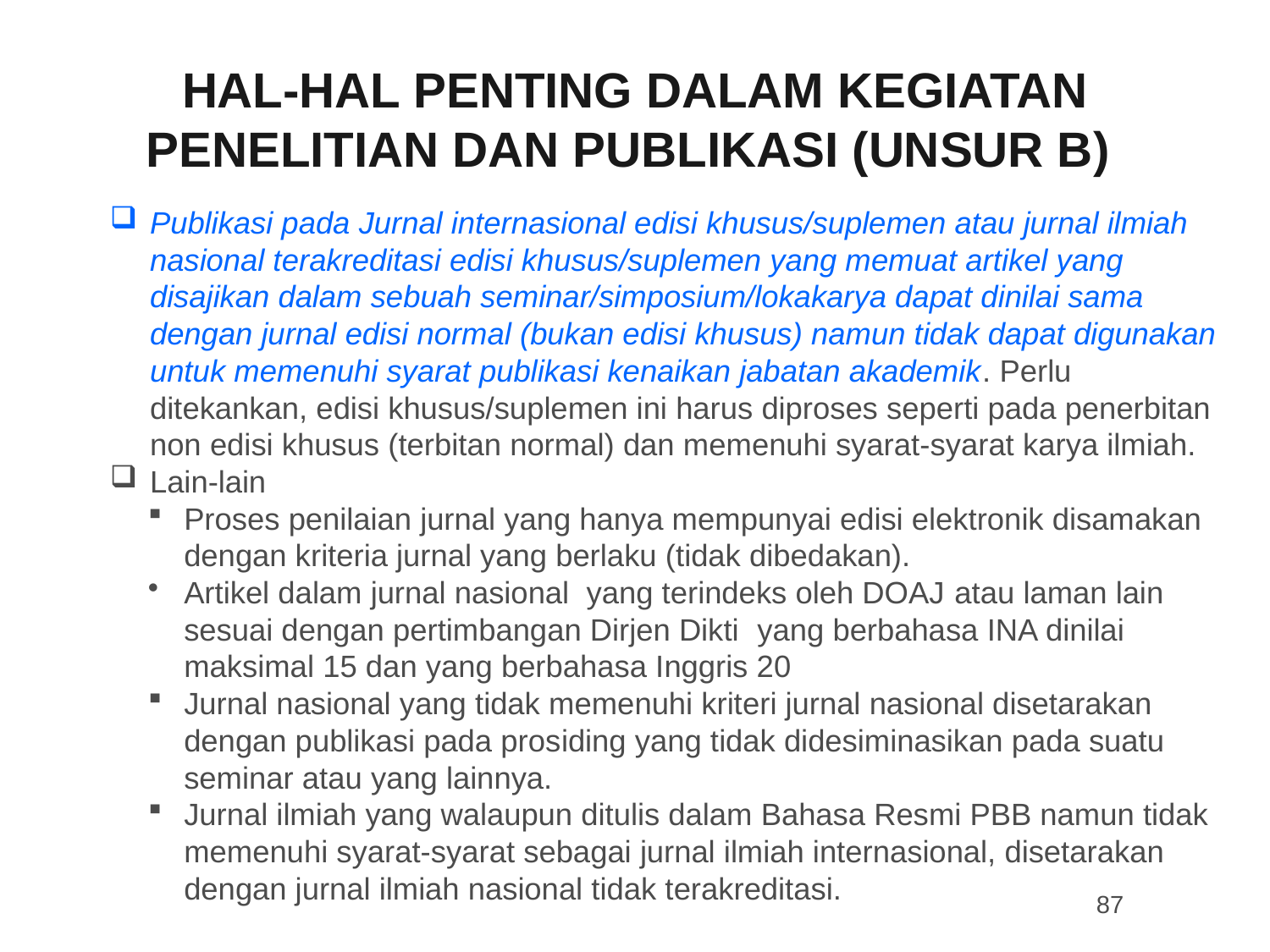

# HAL-HAL PENTING DALAM KEGIATAN PENELITIAN DAN PUBLIKASI (UNSUR B)
Publikasi pada Jurnal internasional edisi khusus/suplemen atau jurnal ilmiah nasional terakreditasi edisi khusus/suplemen yang memuat artikel yang disajikan dalam sebuah seminar/simposium/lokakarya dapat dinilai sama dengan jurnal edisi normal (bukan edisi khusus) namun tidak dapat digunakan untuk memenuhi syarat publikasi kenaikan jabatan akademik. Perlu ditekankan, edisi khusus/suplemen ini harus diproses seperti pada penerbitan non edisi khusus (terbitan normal) dan memenuhi syarat-syarat karya ilmiah.
Lain-lain
Proses penilaian jurnal yang hanya mempunyai edisi elektronik disamakan dengan kriteria jurnal yang berlaku (tidak dibedakan).
Artikel dalam jurnal nasional  yang terindeks oleh DOAJ atau laman lain sesuai dengan pertimbangan Dirjen Dikti  yang berbahasa INA dinilai maksimal 15 dan yang berbahasa Inggris 20
Jurnal nasional yang tidak memenuhi kriteri jurnal nasional disetarakan dengan publikasi pada prosiding yang tidak didesiminasikan pada suatu seminar atau yang lainnya.
Jurnal ilmiah yang walaupun ditulis dalam Bahasa Resmi PBB namun tidak memenuhi syarat-syarat sebagai jurnal ilmiah internasional, disetarakan dengan jurnal ilmiah nasional tidak terakreditasi.
87